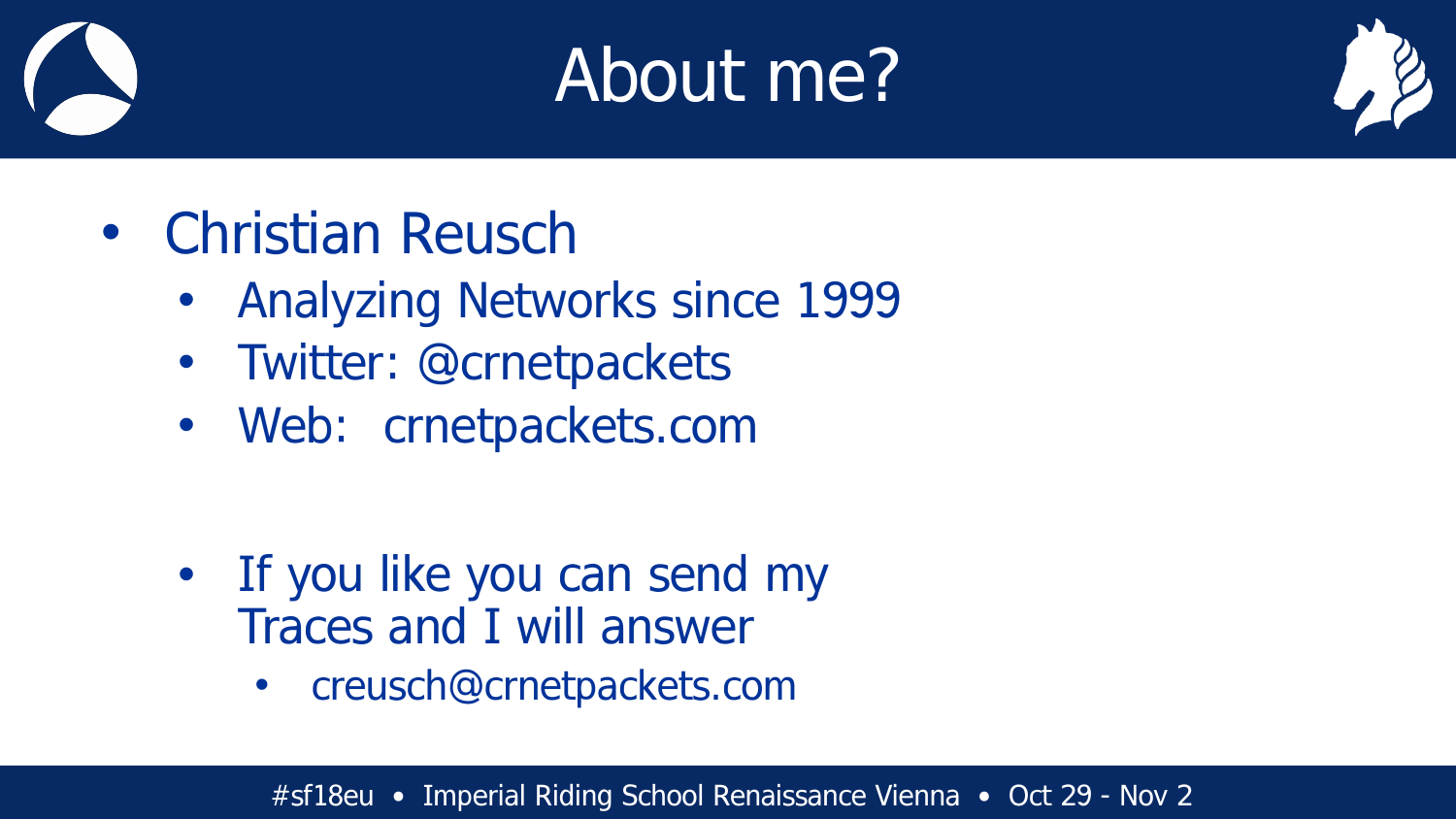

# About me?
Christian Reusch
Analyzing Networks since 1999
Twitter: @crnetpackets
Web: 	crnetpackets.com

If you like you can send my Traces and I will answer
creusch@crnetpackets.com